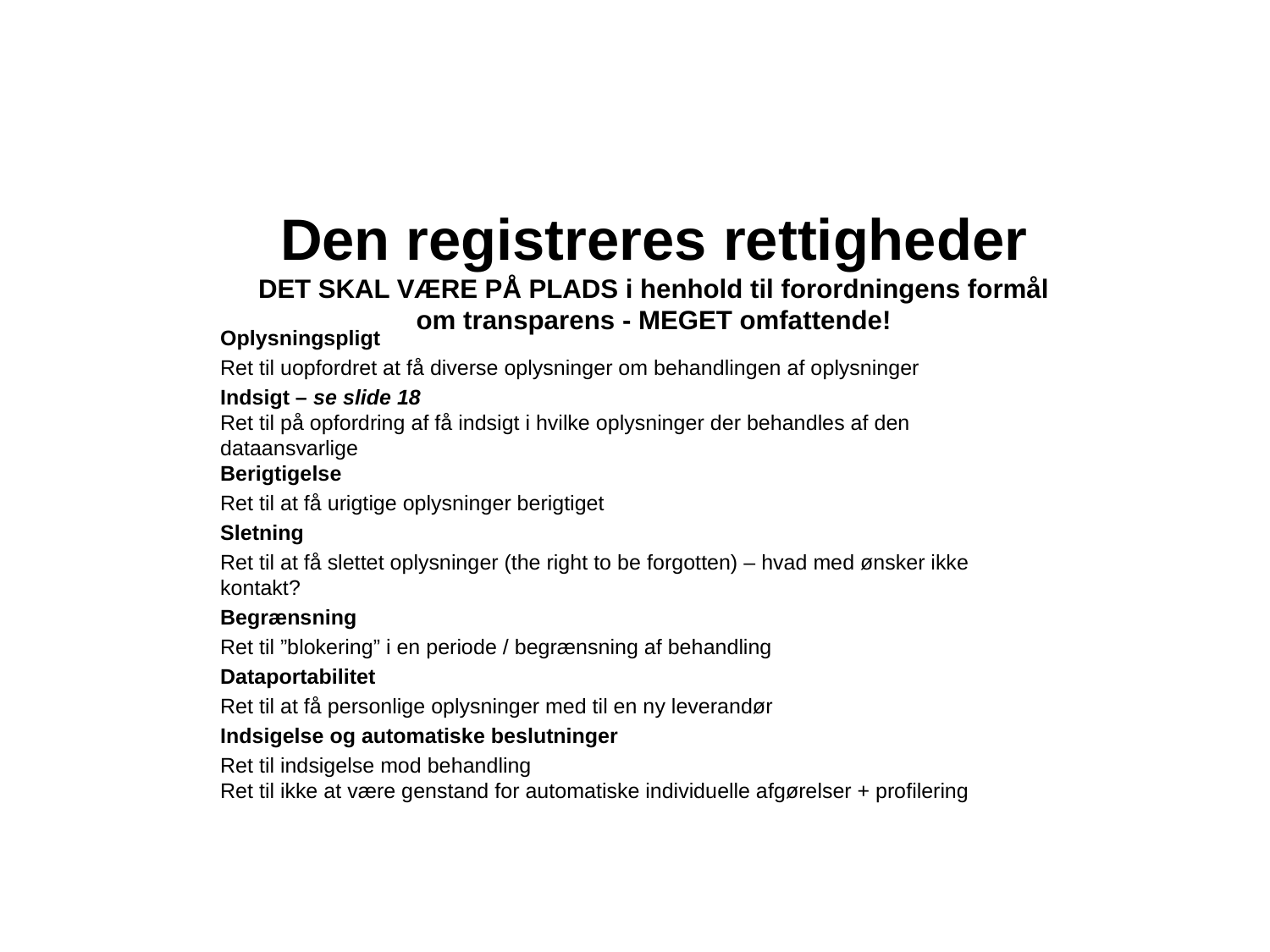

# Den registreres rettigheder DET SKAL VÆRE PÅ PLADS i henhold til forordningens formål om transparens - MEGET omfattende!
Oplysningspligt
Ret til uopfordret at få diverse oplysninger om behandlingen af oplysninger
Indsigt – se slide 18
Ret til på opfordring af få indsigt i hvilke oplysninger der behandles af den dataansvarlige
Berigtigelse
Ret til at få urigtige oplysninger berigtiget
Sletning
Ret til at få slettet oplysninger (the right to be forgotten) – hvad med ønsker ikke kontakt?
Begrænsning
Ret til ”blokering” i en periode / begrænsning af behandling
Dataportabilitet
Ret til at få personlige oplysninger med til en ny leverandør
Indsigelse og automatiske beslutninger
Ret til indsigelse mod behandling
Ret til ikke at være genstand for automatiske individuelle afgørelser + profilering